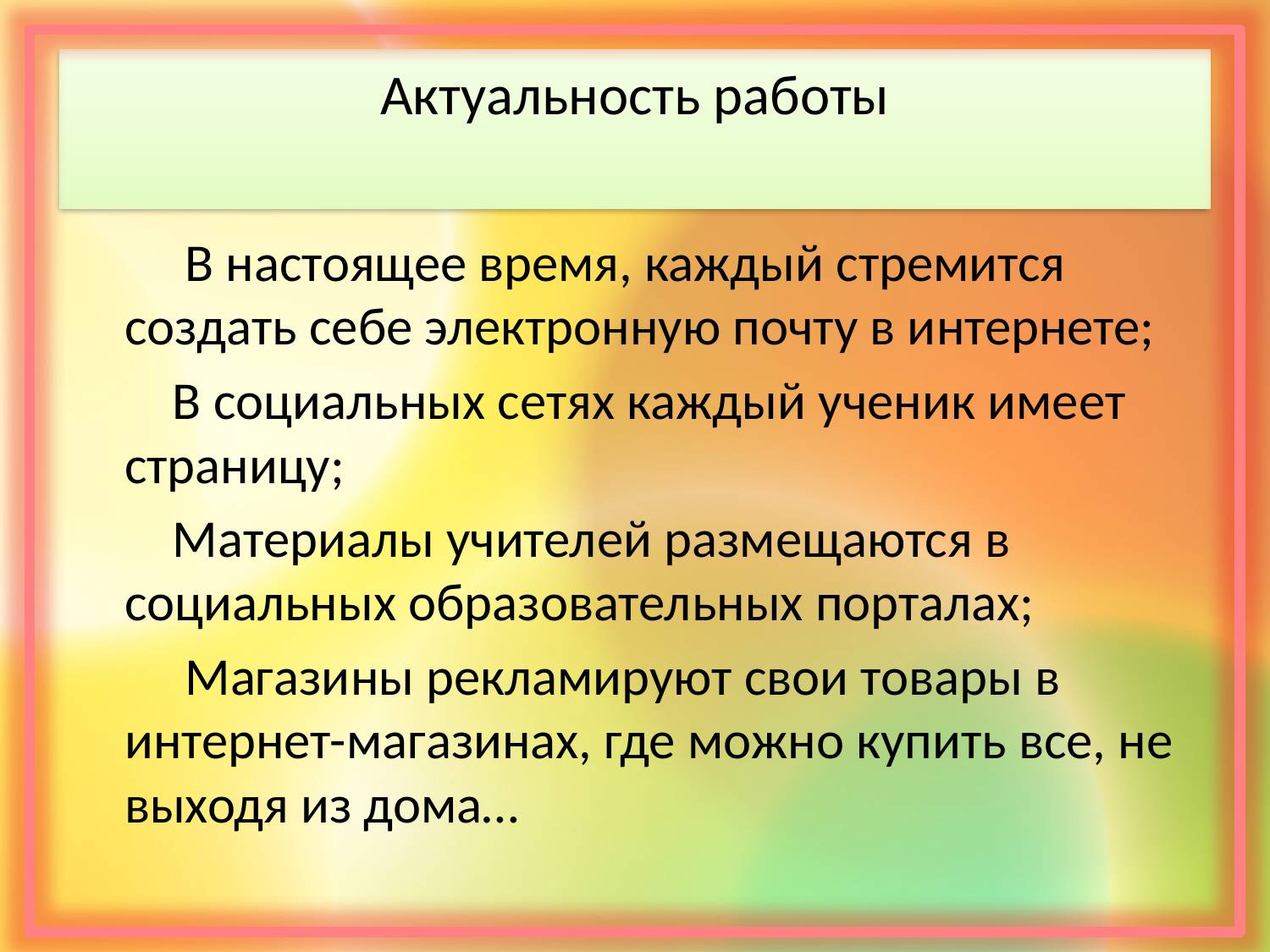

# Актуальность работы
         В настоящее время, каждый стремится создать себе электронную почту в интернете;
        В социальных сетях каждый ученик имеет страницу;
        Материалы учителей размещаются в социальных образовательных порталах;
         Магазины рекламируют свои товары в интернет-магазинах, где можно купить все, не выходя из дома…